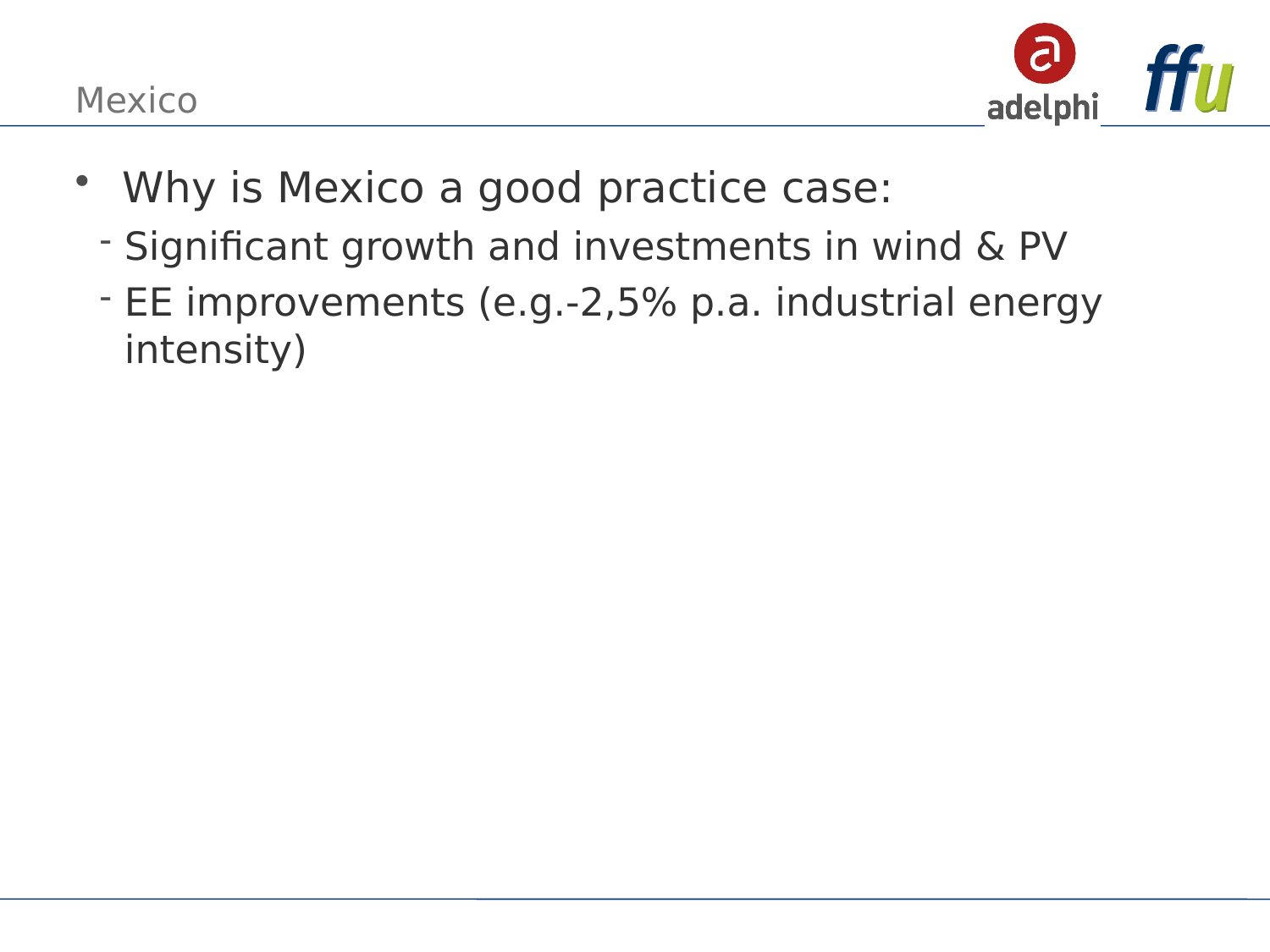

# Mexico
Why is Mexico a good practice case:
Significant growth and investments in wind & PV
EE improvements (e.g.-2,5% p.a. industrial energy intensity)